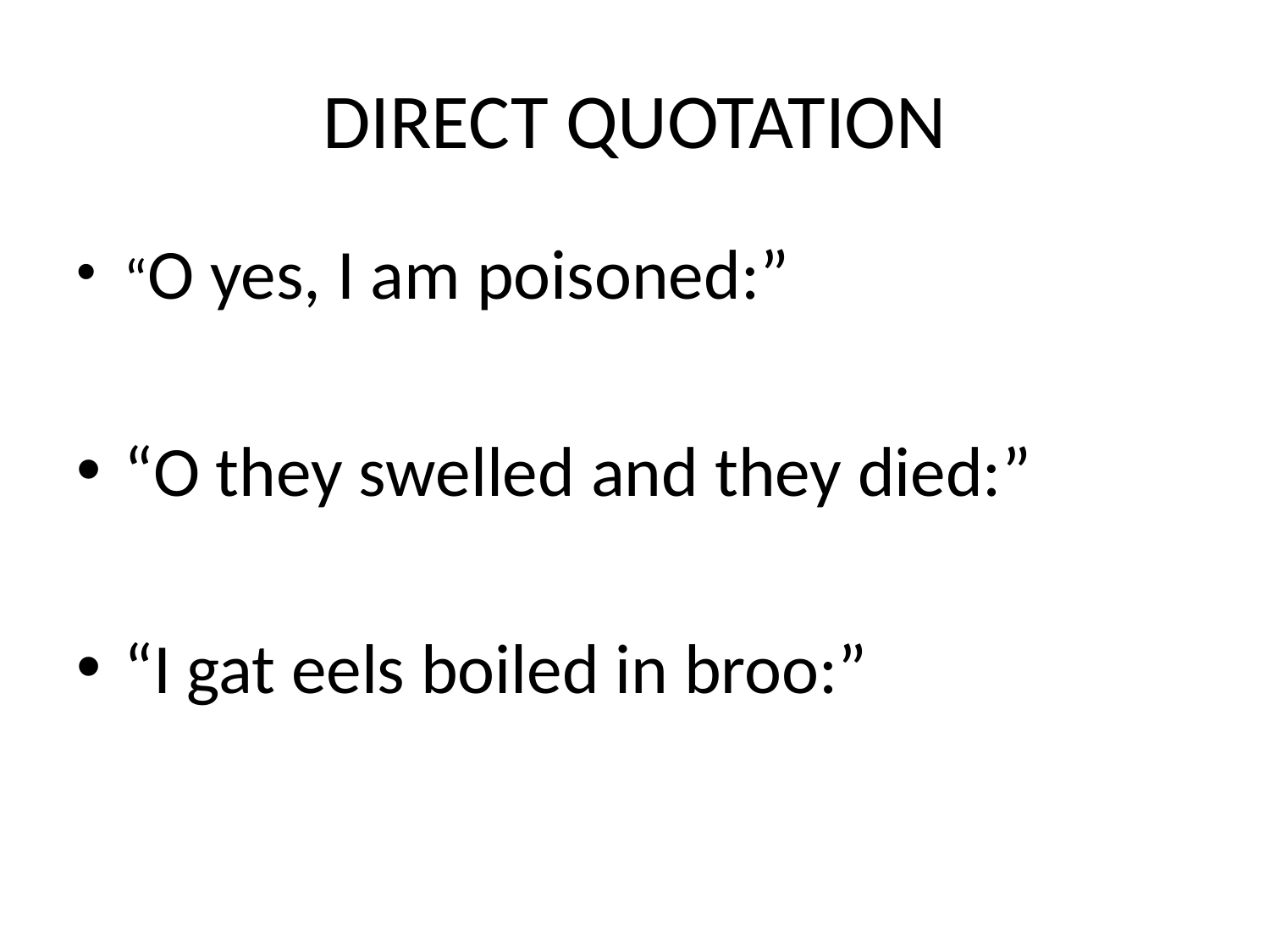

# DIRECT QUOTATION
“O yes, I am poisoned:”

“O they swelled and they died:”

“I gat eels boiled in broo:”